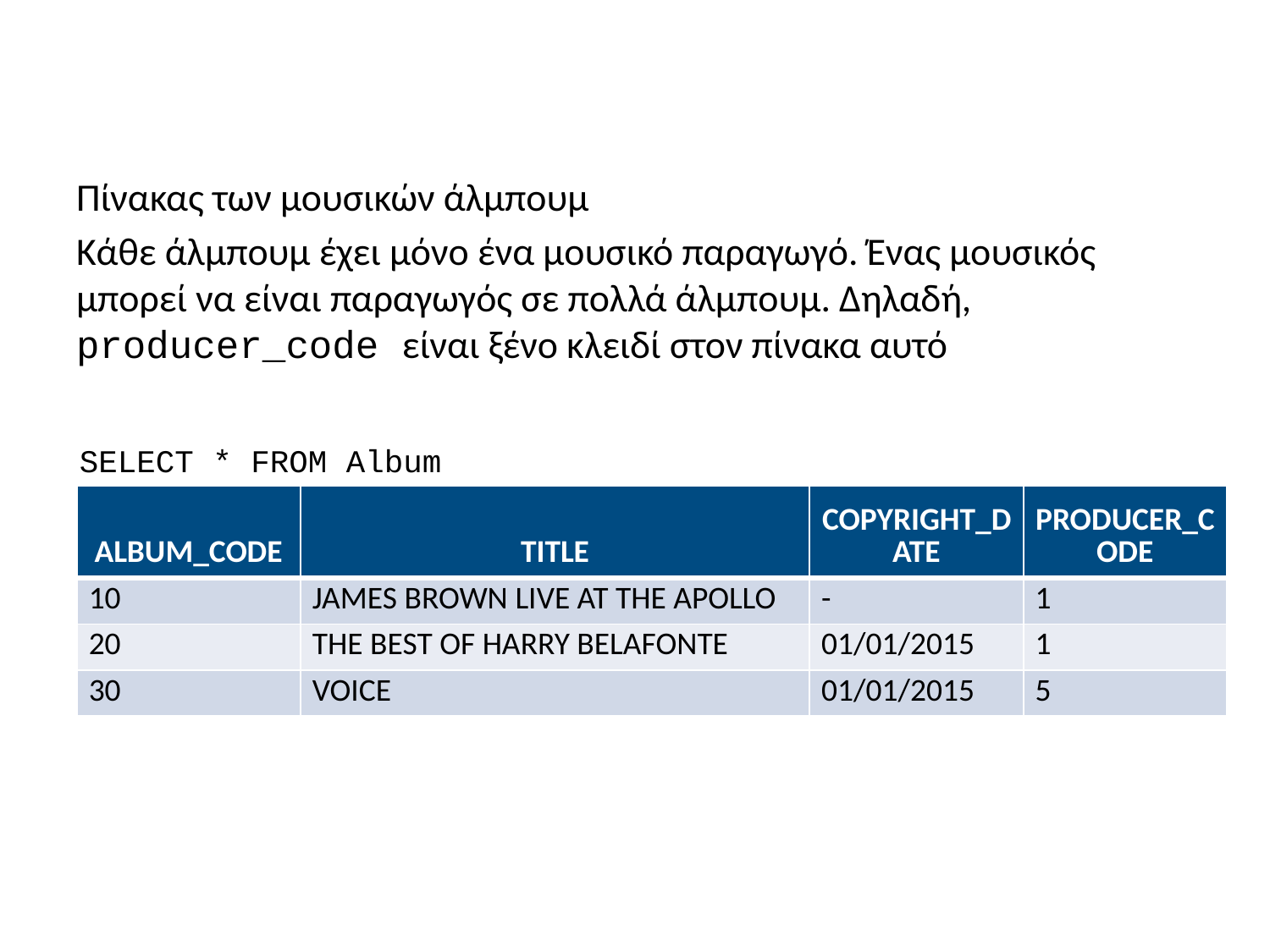

#
Πίνακας των μουσικών άλμπουμ
Κάθε άλμπουμ έχει μόνο ένα μουσικό παραγωγό. Ένας μουσικός μπορεί να είναι παραγωγός σε πολλά άλμπουμ. Δηλαδή, producer_code είναι ξένο κλειδί στον πίνακα αυτό

SELECT * FROM Album
| ALBUM\_CODE | TITLE | COPYRIGHT\_DATE | PRODUCER\_CODE |
| --- | --- | --- | --- |
| 10 | JAMES BROWN LIVE AT THE APOLLO | - | 1 |
| 20 | THE BEST OF HARRY BELAFONTE | 01/01/2015 | 1 |
| 30 | VOICE | 01/01/2015 | 5 |